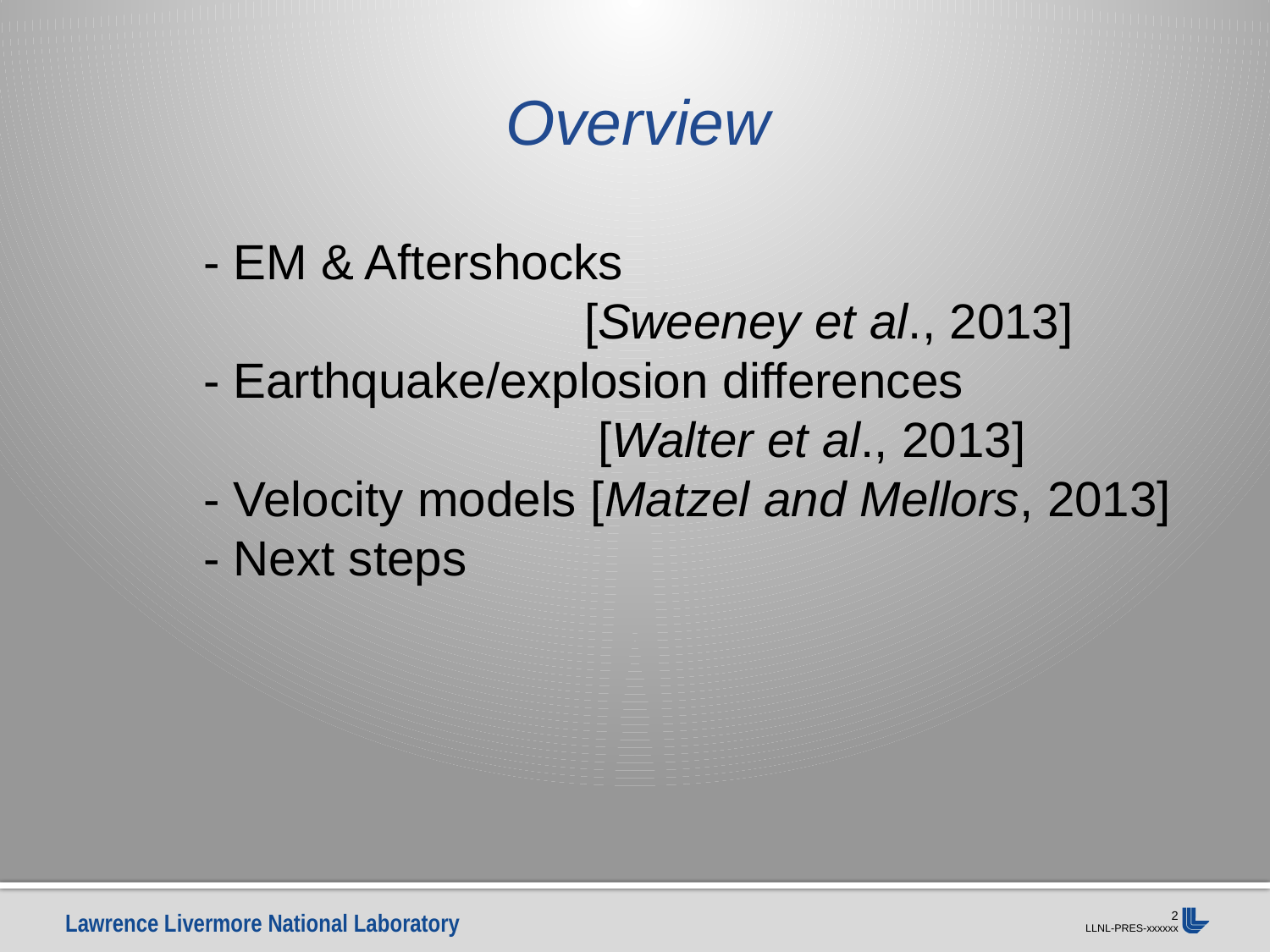

# Overview
	- EM & Aftershocks
				[Sweeney et al., 2013]
	- Earthquake/explosion differences
				 [Walter et al., 2013]
	- Velocity models [Matzel and Mellors, 2013]
	- Next steps